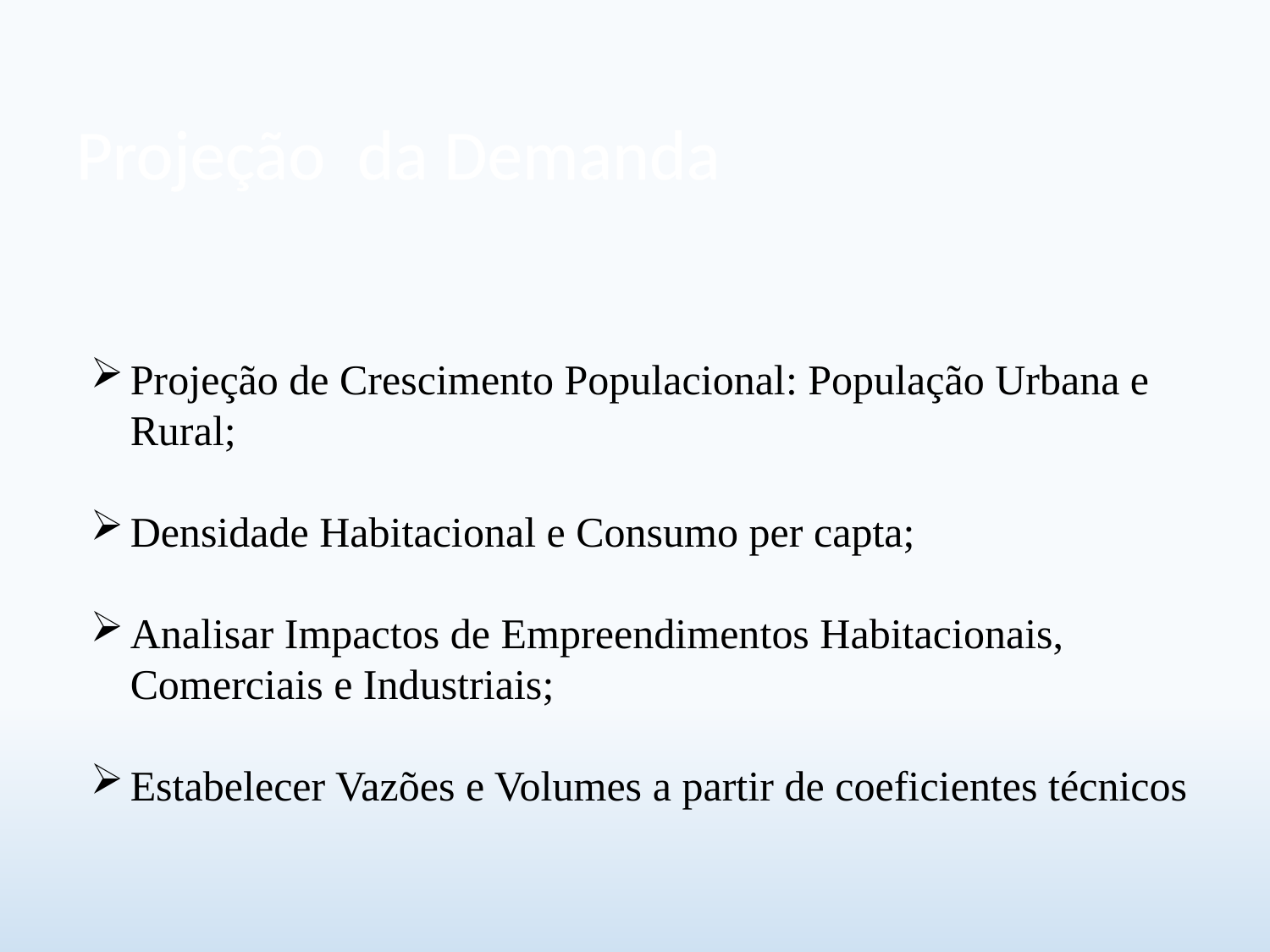

# Projeção  da Demanda
Projeção de Crescimento Populacional: População Urbana e Rural;

Densidade Habitacional e Consumo per capta;

Analisar Impactos de Empreendimentos Habitacionais, Comerciais e Industriais;

Estabelecer Vazões e Volumes a partir de coeficientes técnicos